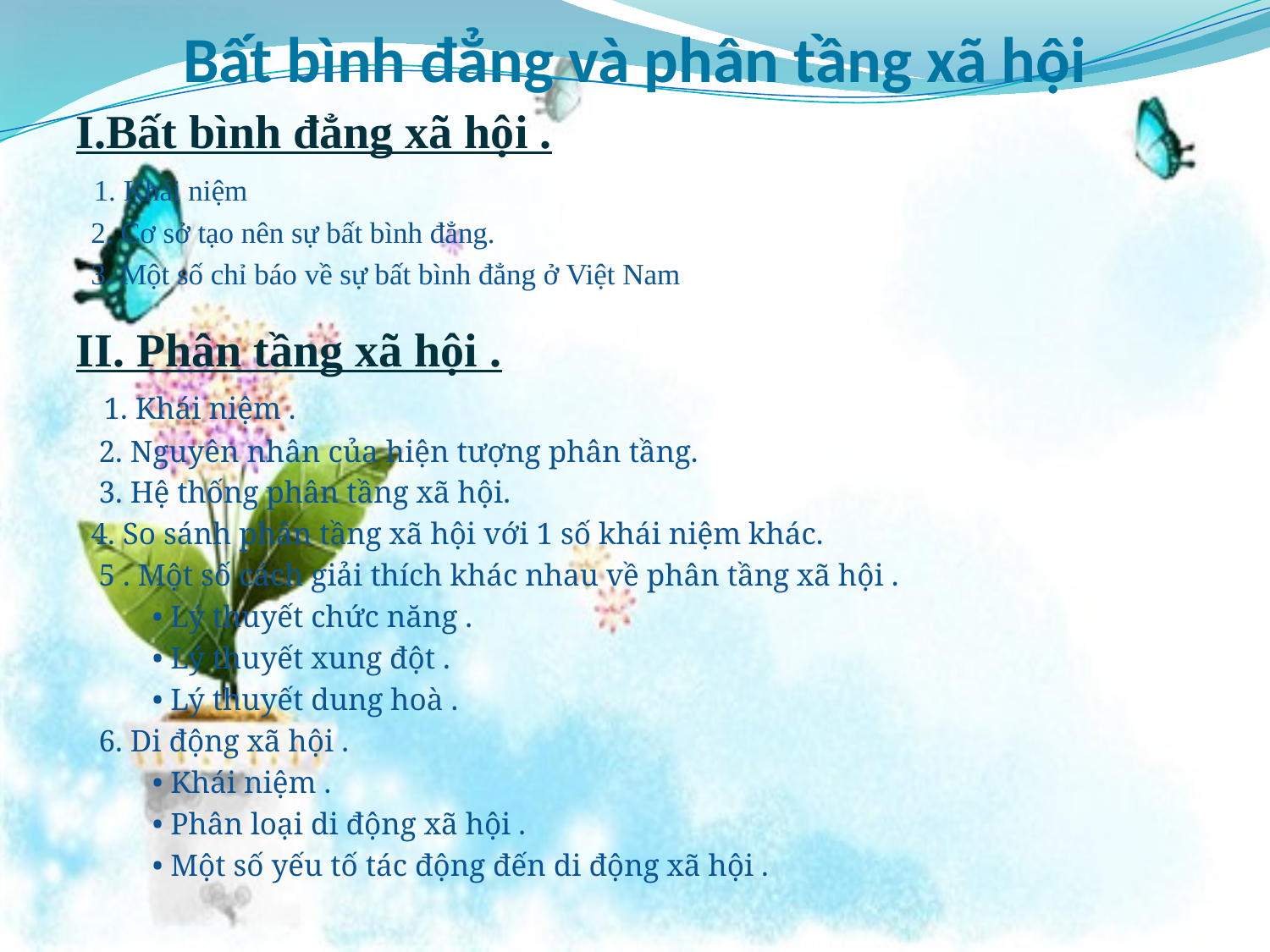

# Bất bình đẳng và phân tầng xã hội
I.Bất bình đẳng xã hội .
  1. Khái niệm
  2. Cơ sở tạo nên sự bất bình đẳng.
  3. Một số chỉ báo về sự bất bình đẳng ở Việt Nam

II. Phân tầng xã hội .
   1. Khái niệm .
   2. Nguyên nhân của hiện tượng phân tầng.
   3. Hệ thống phân tầng xã hội.
  4. So sánh phân tầng xã hội với 1 số khái niệm khác.
   5 . Một số cách giải thích khác nhau về phân tầng xã hội .
          • Lý thuyết chức năng .
          • Lý thuyết xung đột .
          • Lý thuyết dung hoà .
   6. Di động xã hội .
          • Khái niệm .
          • Phân loại di động xã hội .
          • Một số yếu tố tác động đến di động xã hội .